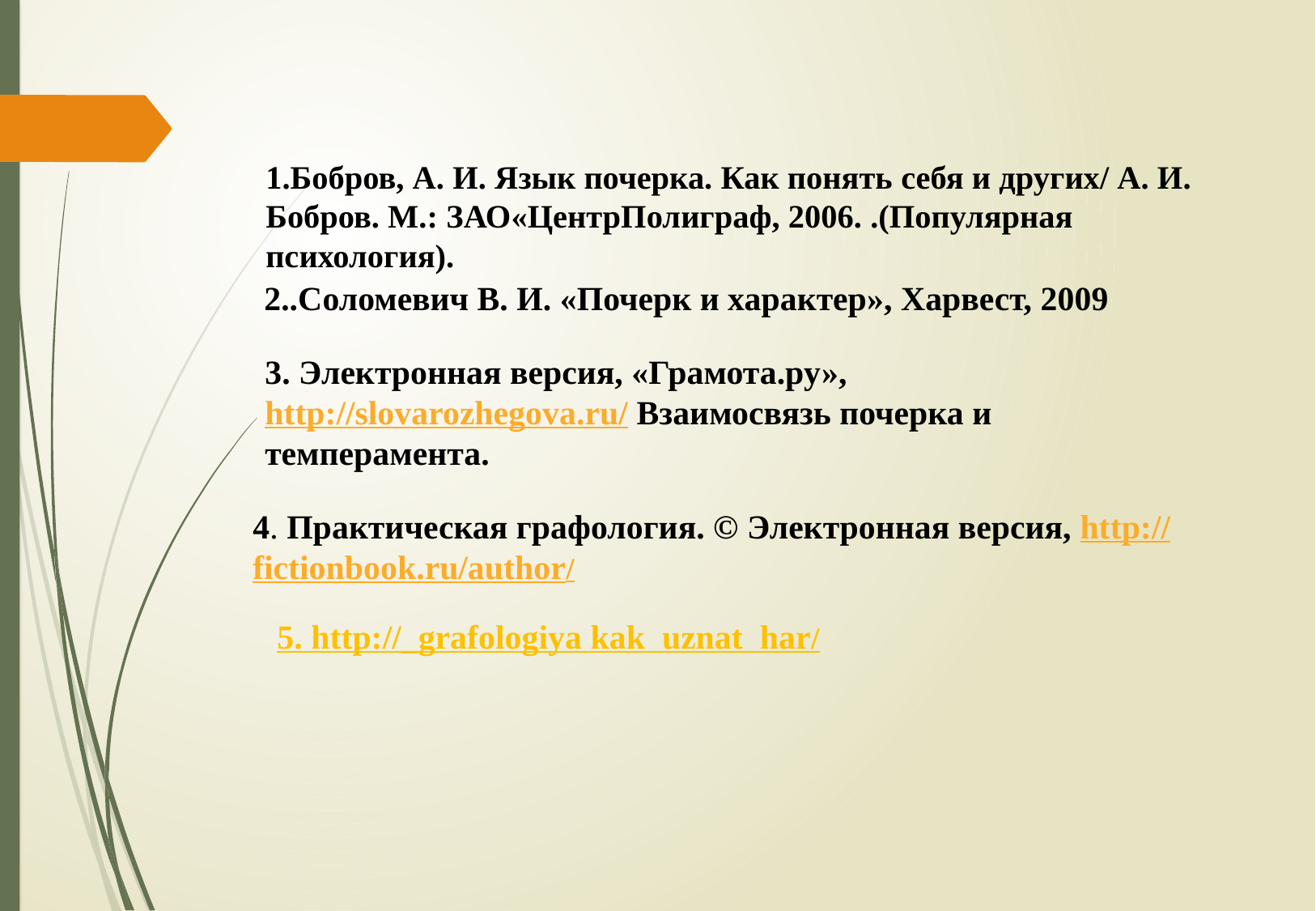

# 1.Бобров, А. И. Язык почерка. Как понять себя и других/ А. И. Бобров. М.: ЗАО«ЦентрПолиграф, 2006. .(Популярная психология).
   2..Соломевич В. И. «Почерк и характер», Харвест, 2009
3. Электронная версия, «Грамота.ру», http://slovarozhegova.ru/ Взаимосвязь почерка и темперамента.
4. Практическая графология. © Электронная версия, http://fictionbook.ru/author/
5. http://_grafologiya kak  uznat  har/